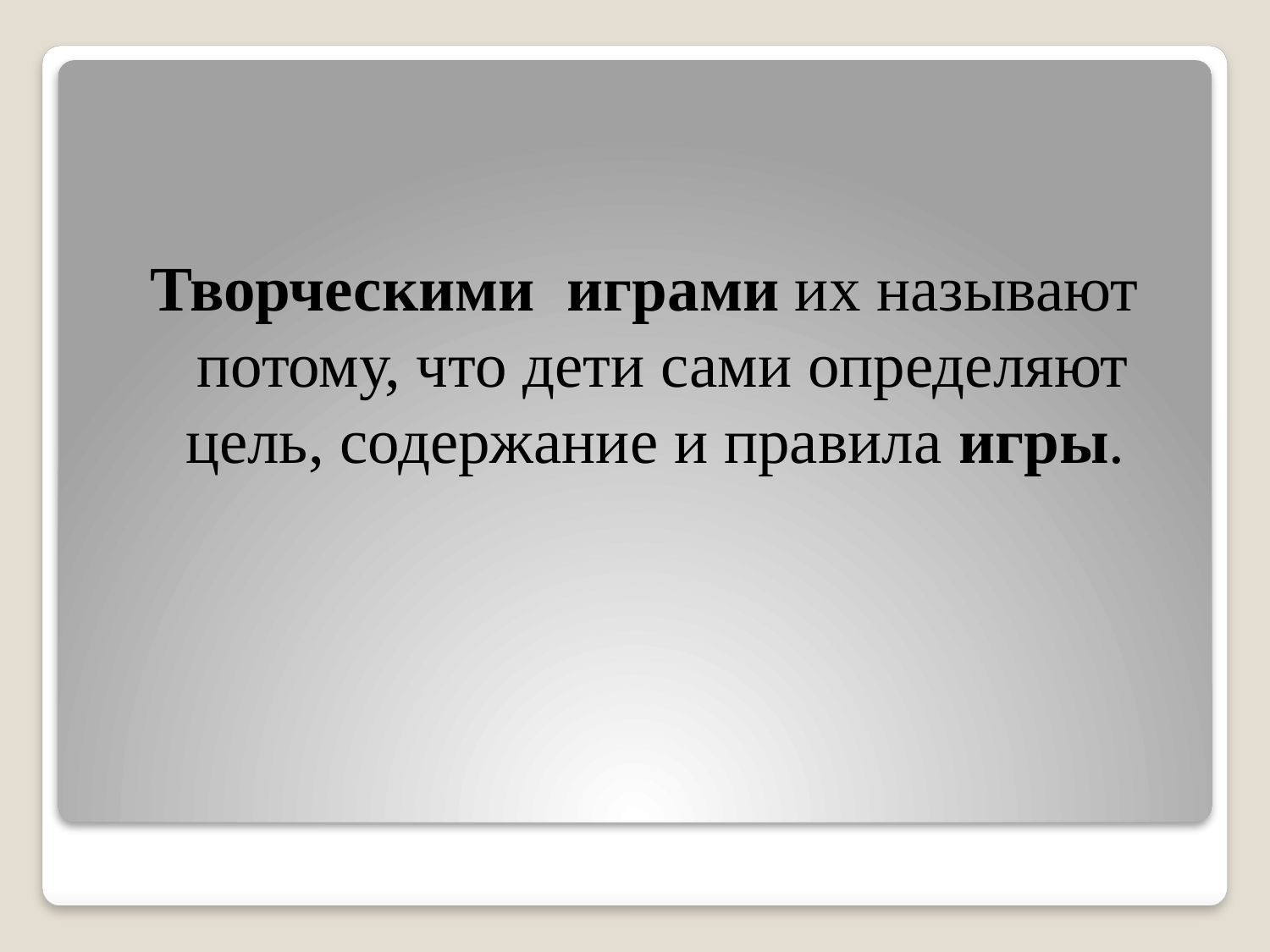

Творческими  играми их называют потому, что дети сами определяют цель, содержание и правила игры.

#